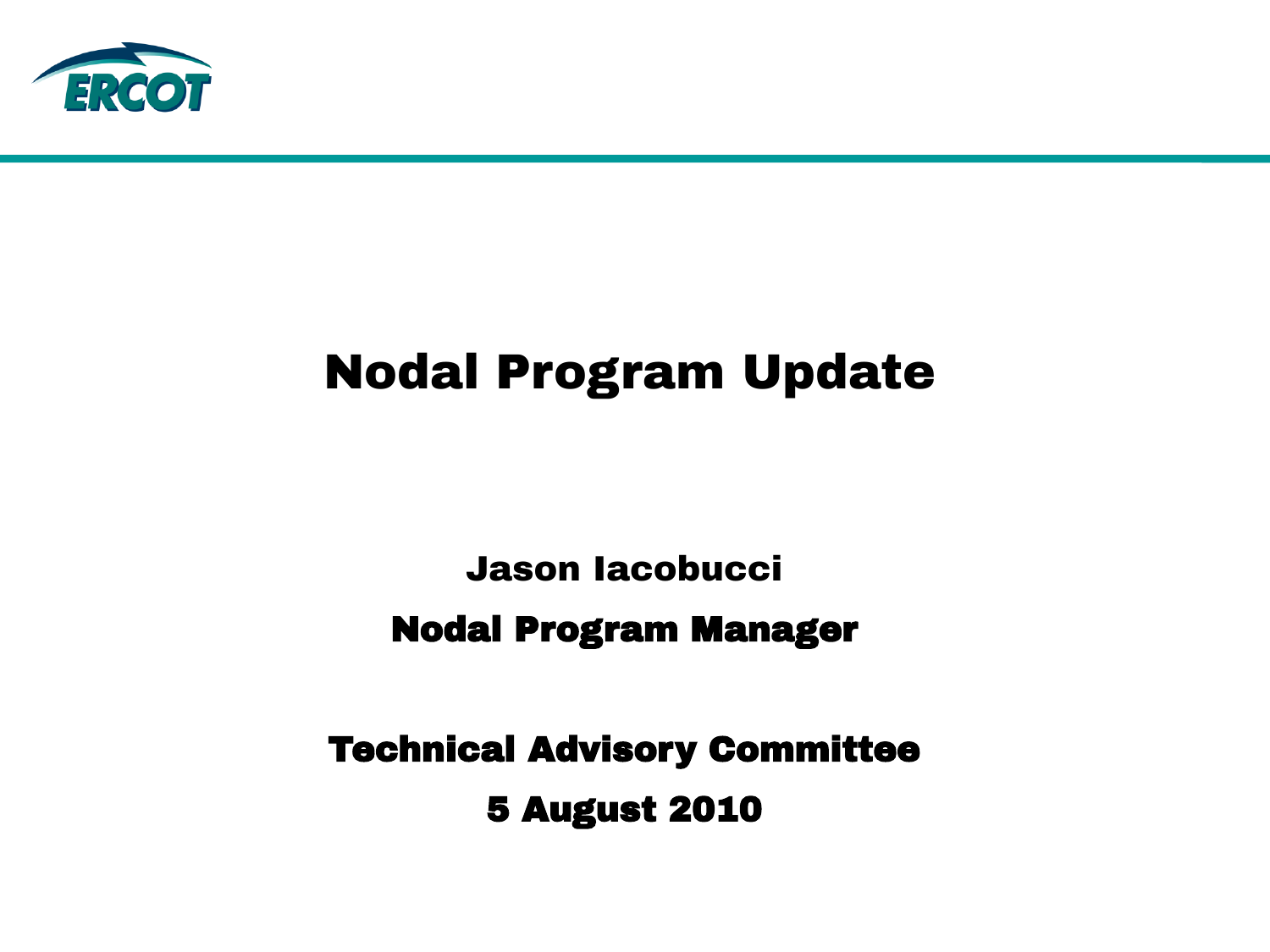

# Nodal Program Update
Jason Iacobucci
Nodal Program Manager

Technical Advisory Committee
5 August 2010